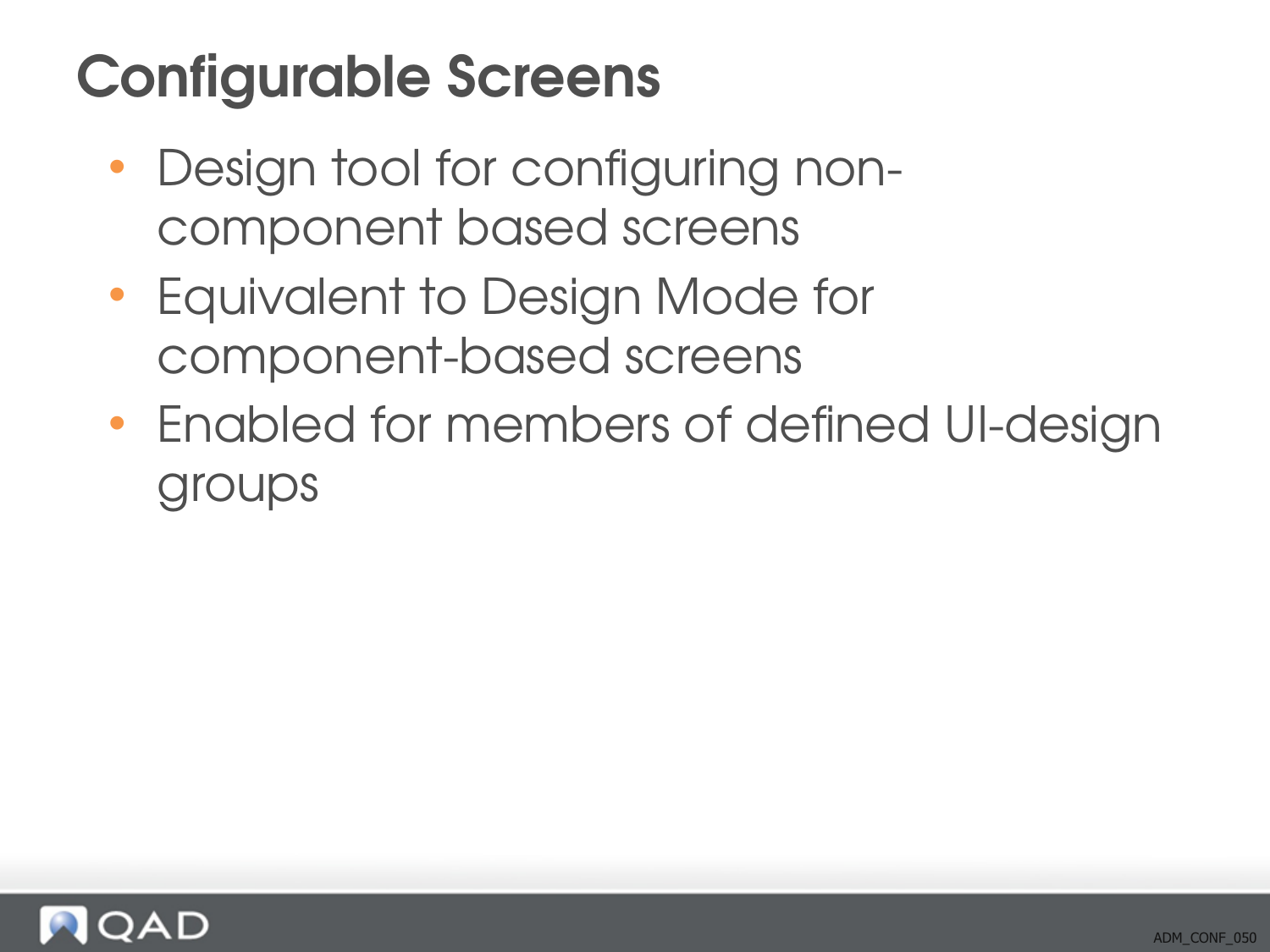

# Configurable Screens
Design tool for configuring non-component based screens
Equivalent to Design Mode for component-based screens
Enabled for members of defined UI-design groups

ADM_CONF_050